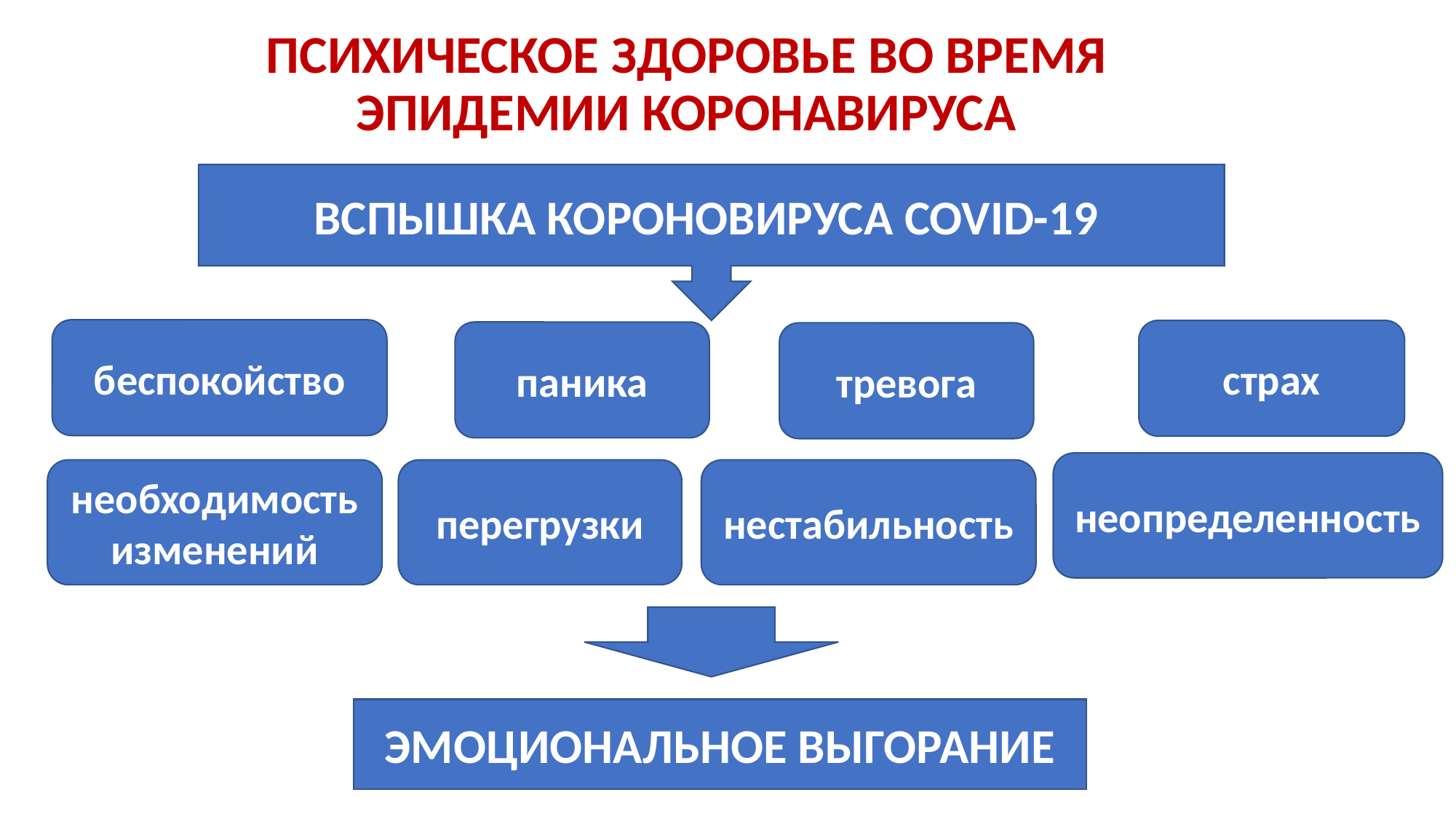

# ПСИХИЧЕСКОЕ ЗДОРОВЬЕ ВО ВРЕМЯ ЭПИДЕМИИ КОРОНАВИРУСА
ВСПЫШКА КОРОНОВИРУСА COVID-19
беспокойство
страх
паника
тревога
неопределенность
необходимость изменений
перегрузки
нестабильность

ЭМОЦИОНАЛЬНОЕ ВЫГОРАНИЕ